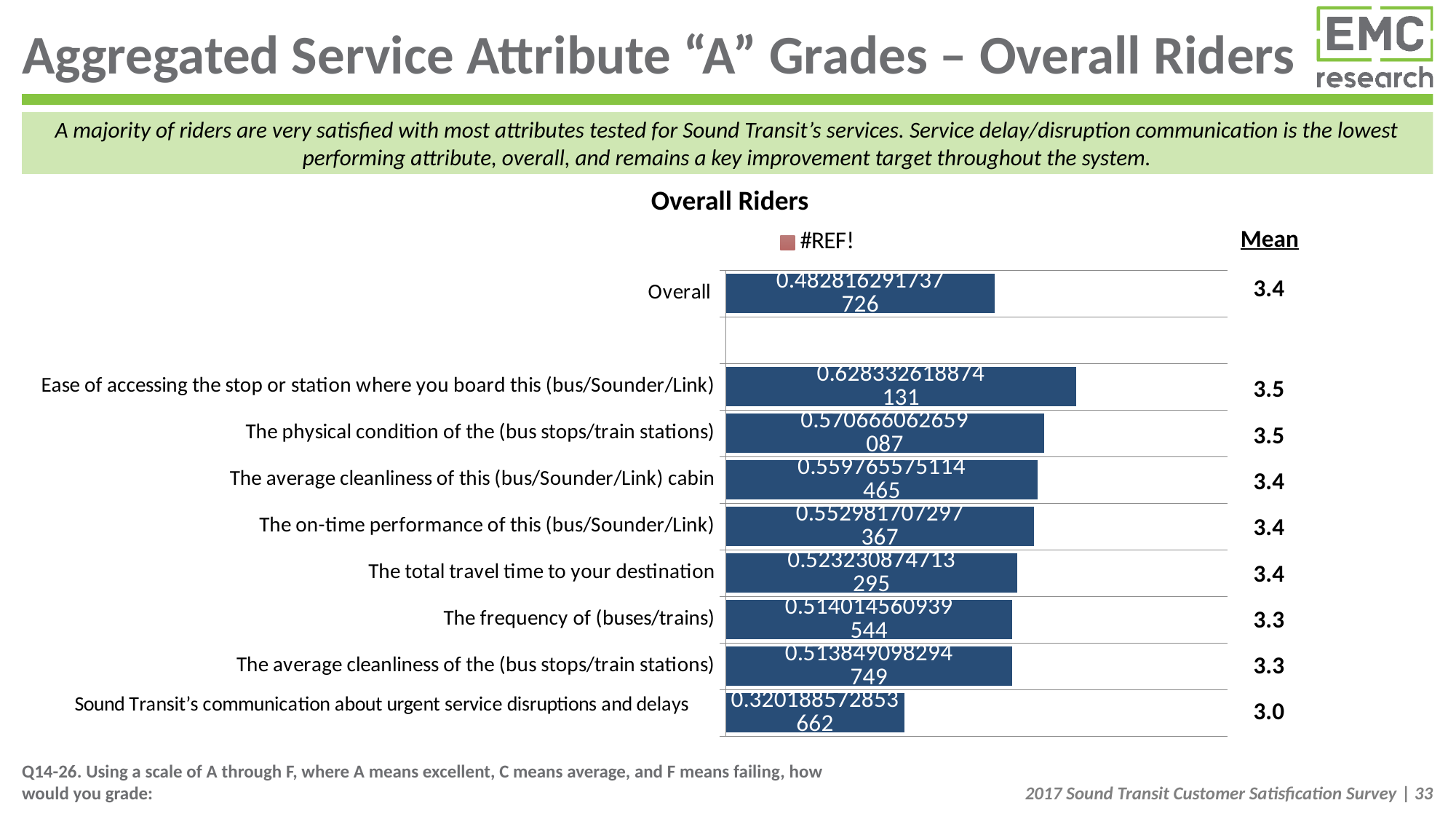

# Aggregated Service Attribute “A” Grades – Overall Riders
A majority of riders are very satisfied with most attributes tested for Sound Transit’s services. Service delay/disruption communication is the lowest performing attribute, overall, and remains a key improvement target throughout the system.
Overall Riders
Mean

[unsupported chart]

| 3.4 |
| --- |
|  |
| 3.5 |
| 3.5 |
| 3.4 |
| 3.4 |
| 3.4 |
| 3.3 |
| 3.3 |
| 3.0 |
Q14-26. Using a scale of A through F, where A means excellent, C means average, and F means failing, how would you grade: